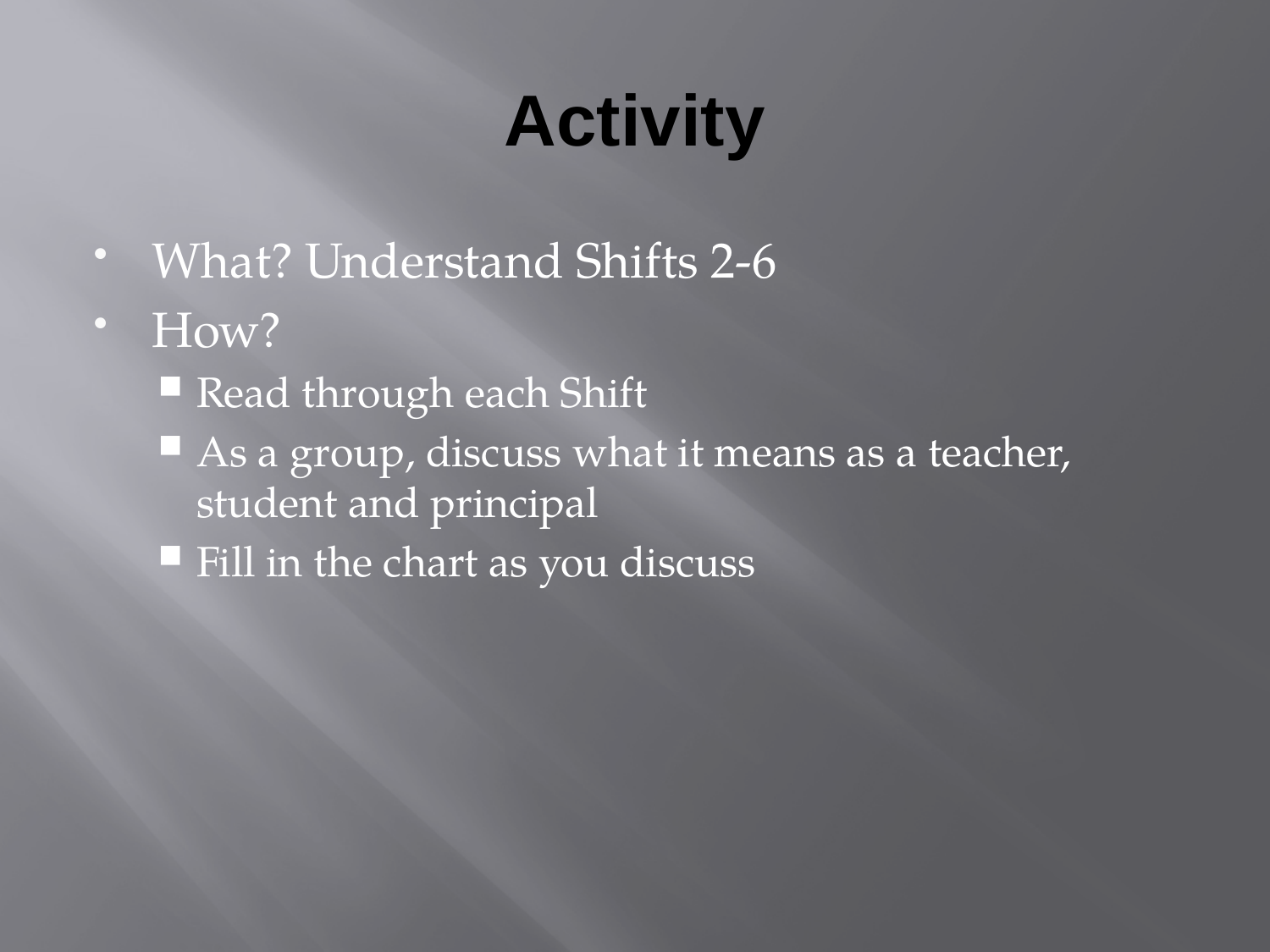

# Activity
What? Understand Shifts 2-6
How?
Read through each Shift
As a group, discuss what it means as a teacher, student and principal
Fill in the chart as you discuss